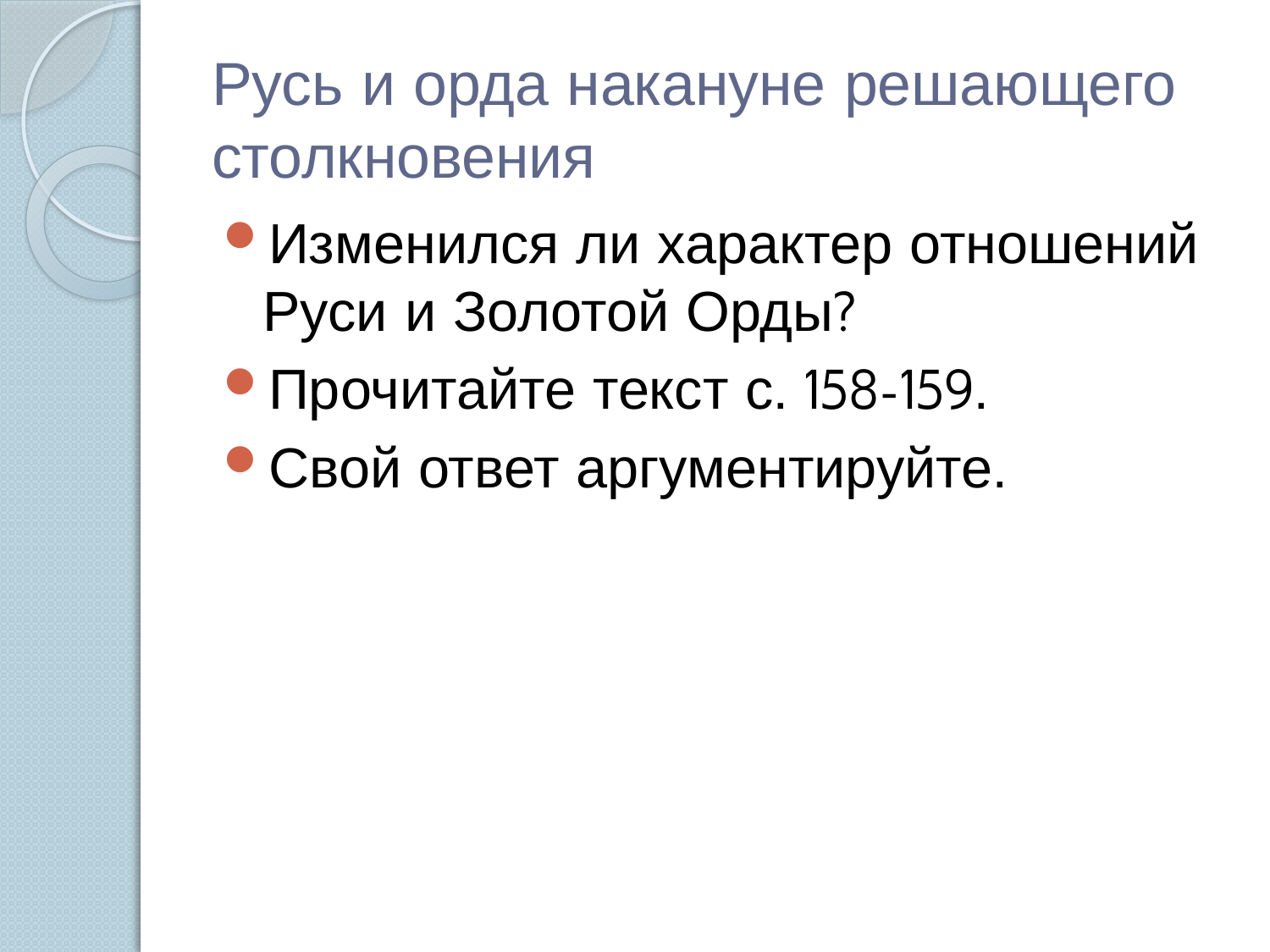

# Русь и орда накануне решающего столкновения
Изменился ли характер отношений Руси и Золотой Орды?
Прочитайте текст с. 158-159.
Свой ответ аргументируйте.